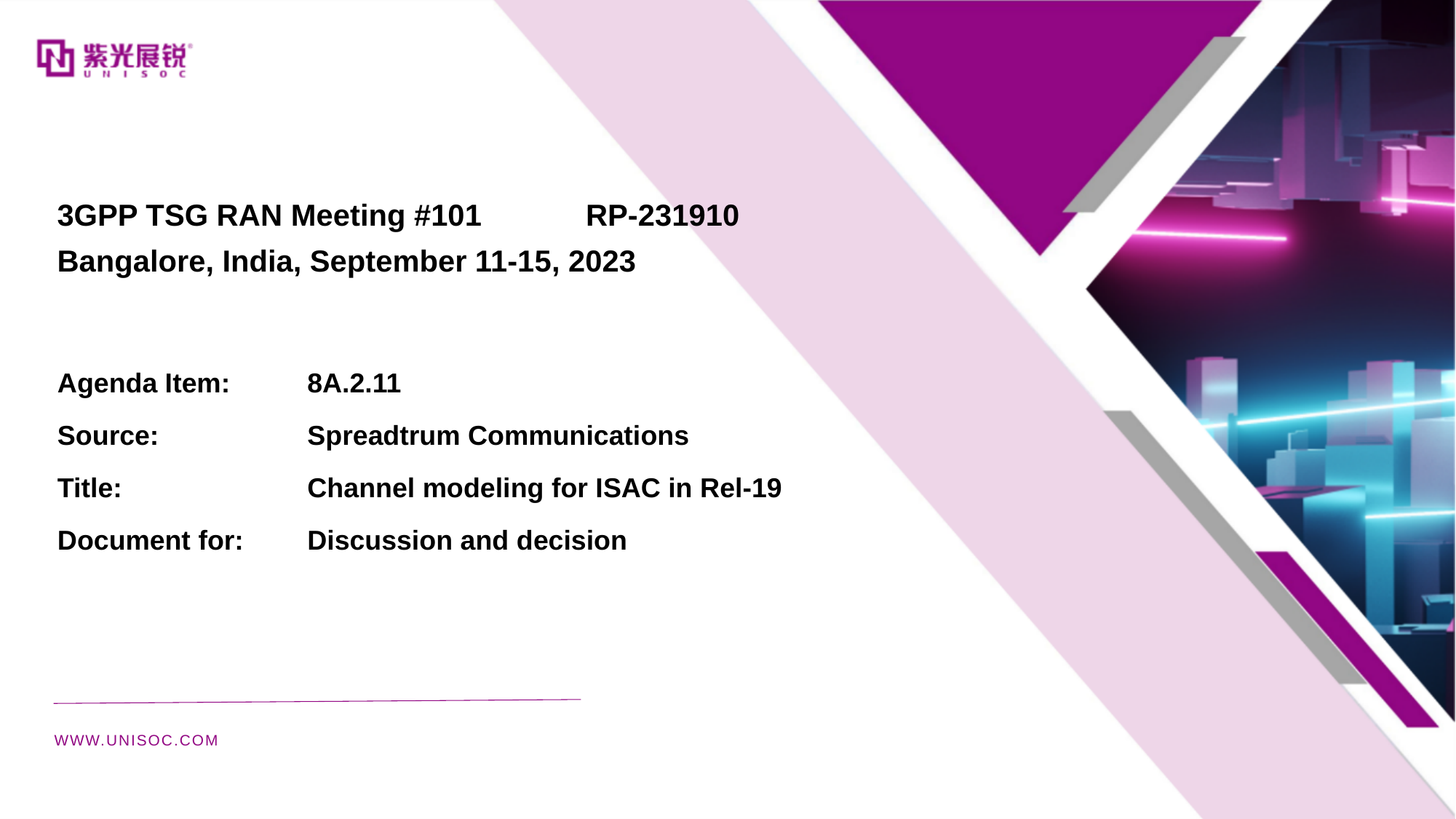

3GPP TSG RAN Meeting #101	           RP-231910
Bangalore, India, September 11-15, 2023
| Agenda Item: | 8A.2.11 |
| --- | --- |
| Source: | Spreadtrum Communications |
| Title: | Channel modeling for ISAC in Rel-19 |
| Document for: | Discussion and decision |
WWW.UNISOC.COM